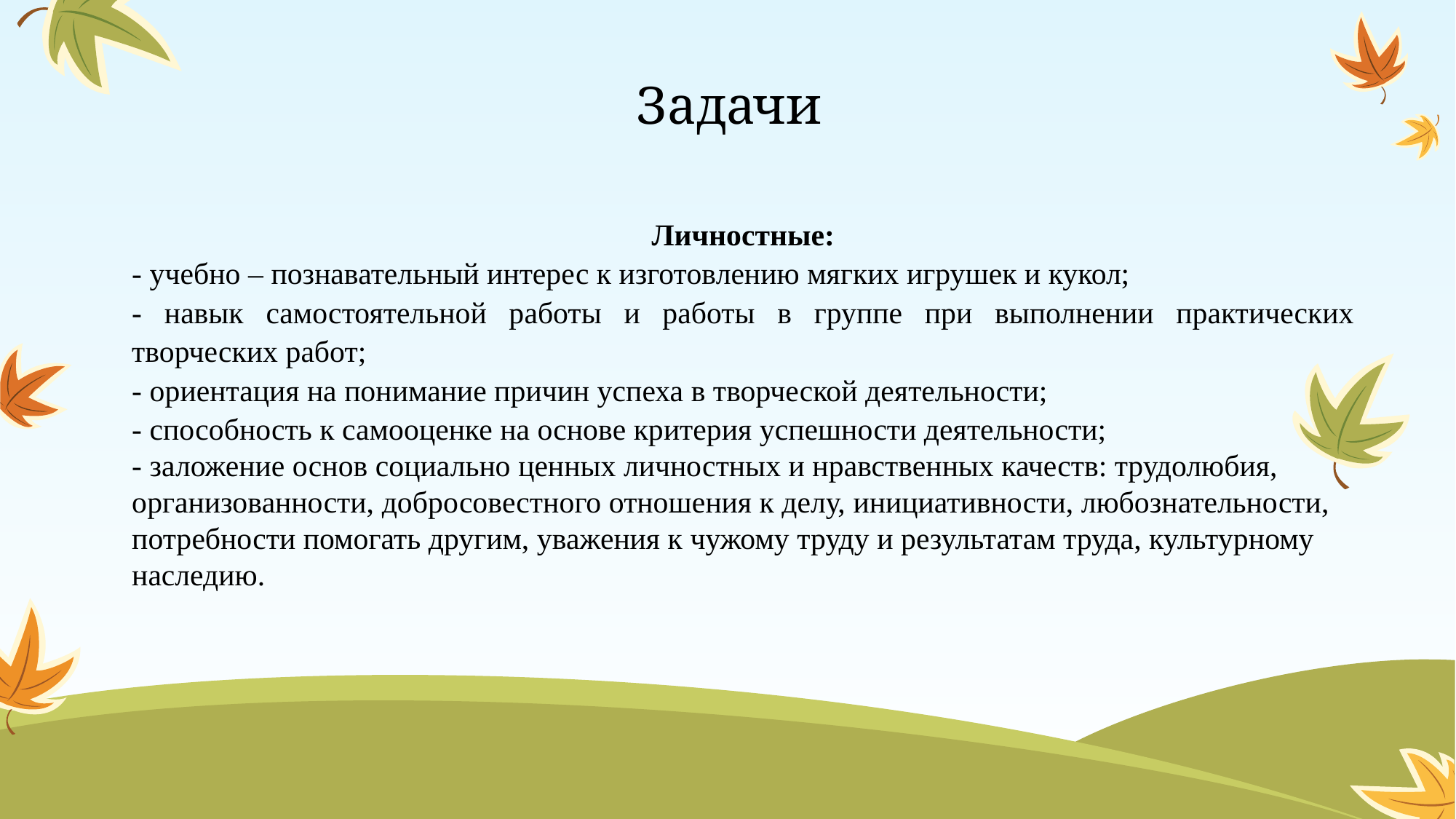

# Задачи
Личностные:
- учебно – познавательный интерес к изготовлению мягких игрушек и кукол;
- навык самостоятельной работы и работы в группе при выполнении практических творческих работ;
- ориентация на понимание причин успеха в творческой деятельности;
- способность к самооценке на основе критерия успешности деятельности;
- заложение основ социально ценных личностных и нравственных качеств: трудолюбия, организованности, добросовестного отношения к делу, инициативности, любознательности, потребности помогать другим, уважения к чужому труду и результатам труда, культурному наследию.